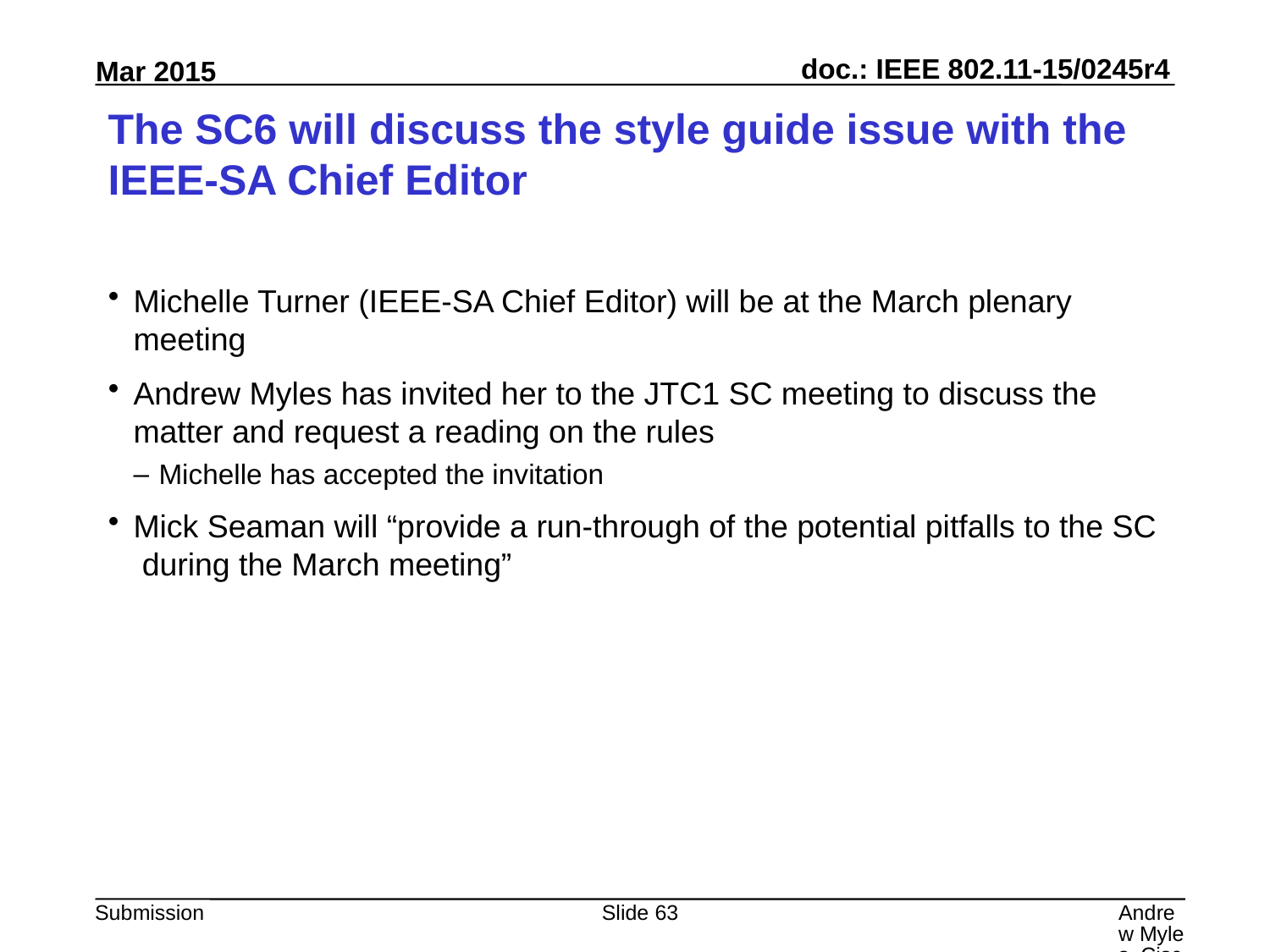

# The SC6 will discuss the style guide issue with the IEEE-SA Chief Editor
Michelle Turner (IEEE-SA Chief Editor) will be at the March plenary meeting
Andrew Myles has invited her to the JTC1 SC meeting to discuss the matter and request a reading on the rules
Michelle has accepted the invitation
Mick Seaman will “provide a run-through of the potential pitfalls to the SC  during the March meeting”
Slide 63
Andrew Myles, Cisco